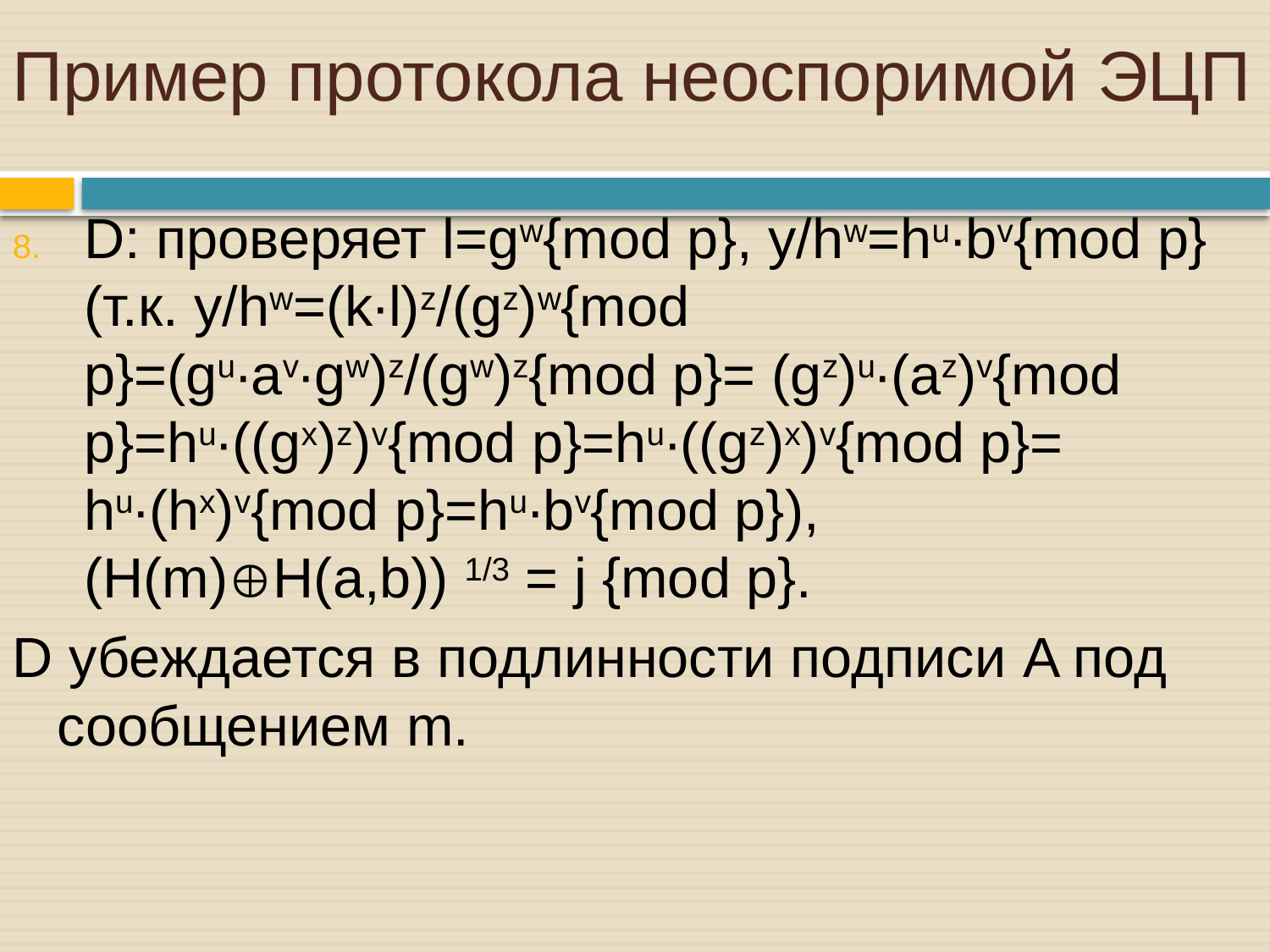

# Пример протокола неоспоримой ЭЦП
D: проверяет l=gw{mod p}, y/hw=hu∙bv{mod p} (т.к. y/hw=(k∙l)z/(gz)w{mod p}=(gu∙av∙gw)z/(gw)z{mod p}= (gz)u∙(az)v{mod p}=hu∙((gx)z)v{mod p}=hu∙((gz)x)v{mod p}= hu∙(hx)v{mod p}=hu∙bv{mod p}),
(H(m)⊕H(a,b)) 1/3 = j {mod p}.
D убеждается в подлинности подписи A под сообщением m.